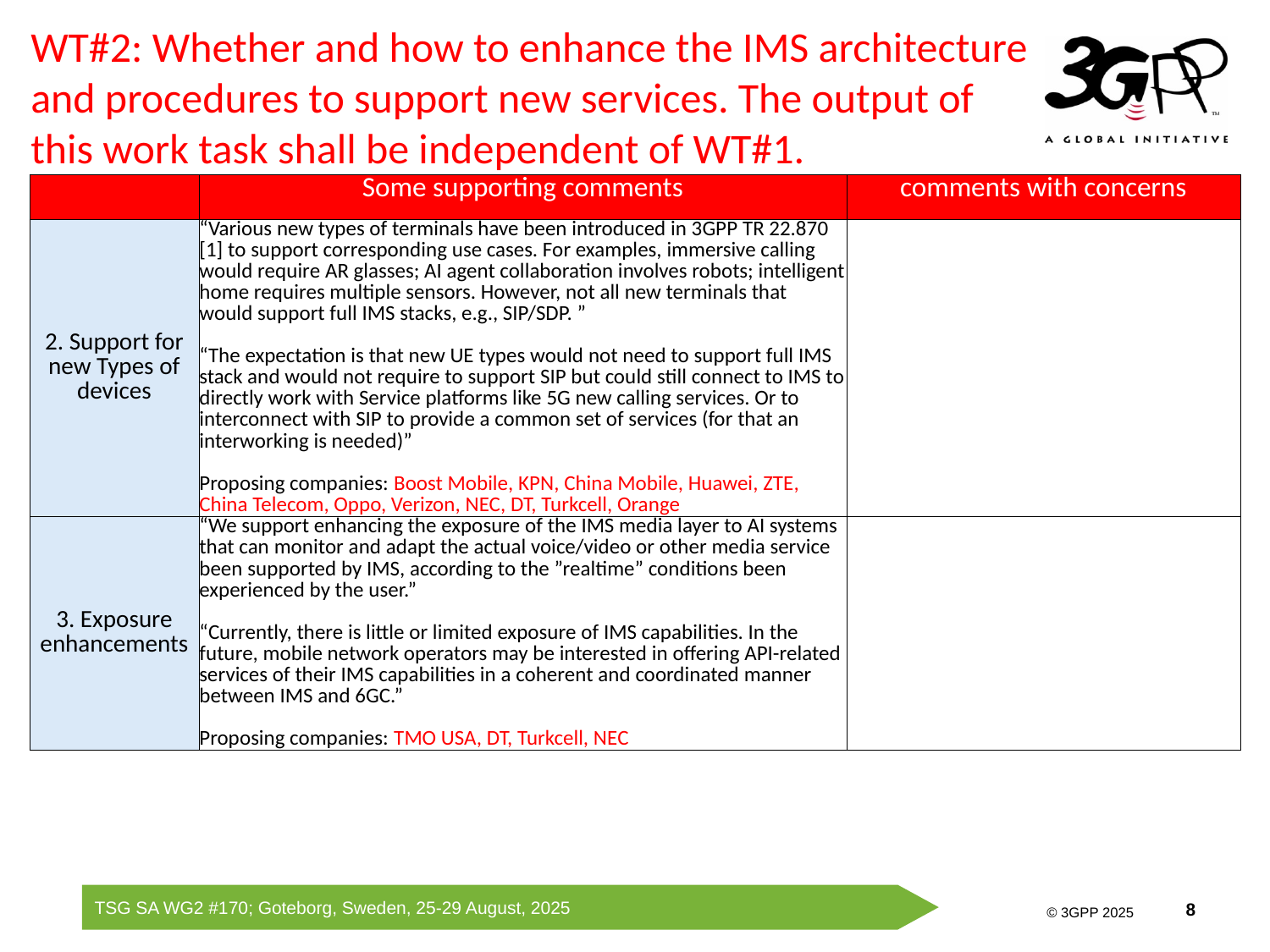

# WT#2: Whether and how to enhance the IMS architecture and procedures to support new services. The output of this work task shall be independent of WT#1.
|  | Some supporting comments | comments with concerns |
| --- | --- | --- |
| 2. Support for new Types of devices | “Various new types of terminals have been introduced in 3GPP TR 22.870 [1] to support corresponding use cases. For examples, immersive calling would require AR glasses; AI agent collaboration involves robots; intelligent home requires multiple sensors. However, not all new terminals that would support full IMS stacks, e.g., SIP/SDP. ” “The expectation is that new UE types would not need to support full IMS stack and would not require to support SIP but could still connect to IMS to directly work with Service platforms like 5G new calling services. Or to interconnect with SIP to provide a common set of services (for that an interworking is needed)” Proposing companies: Boost Mobile, KPN, China Mobile, Huawei, ZTE, China Telecom, Oppo, Verizon, NEC, DT, Turkcell, Orange |  |
| 3. Exposure enhancements | “We support enhancing the exposure of the IMS media layer to AI systems that can monitor and adapt the actual voice/video or other media service been supported by IMS, according to the ”realtime” conditions been experienced by the user.” “Currently, there is little or limited exposure of IMS capabilities. In the future, mobile network operators may be interested in offering API-related services of their IMS capabilities in a coherent and coordinated manner between IMS and 6GC.” Proposing companies: TMO USA, DT, Turkcell, NEC |  |